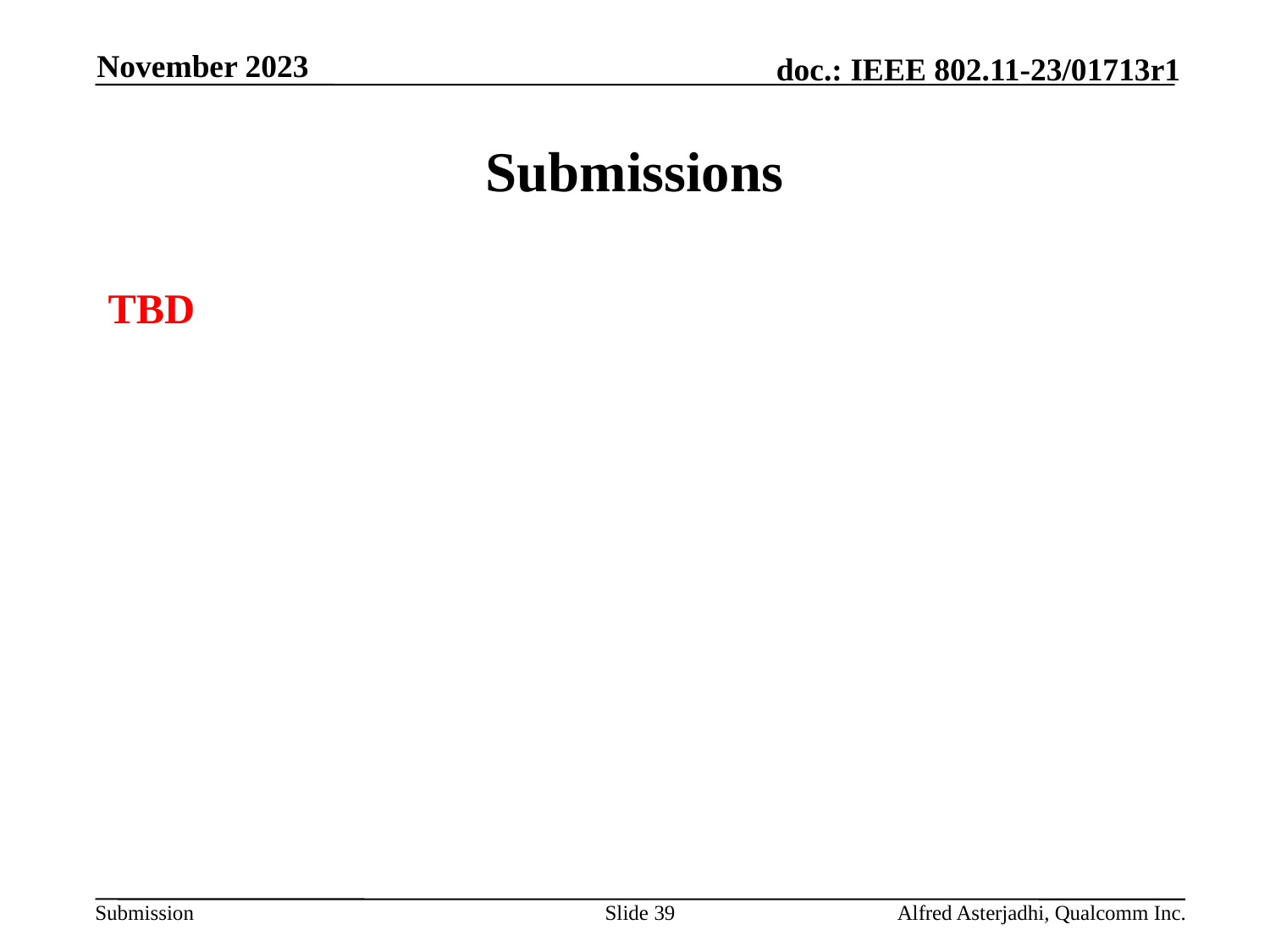

November 2023
# Submissions
TBD
Slide 39
Alfred Asterjadhi, Qualcomm Inc.